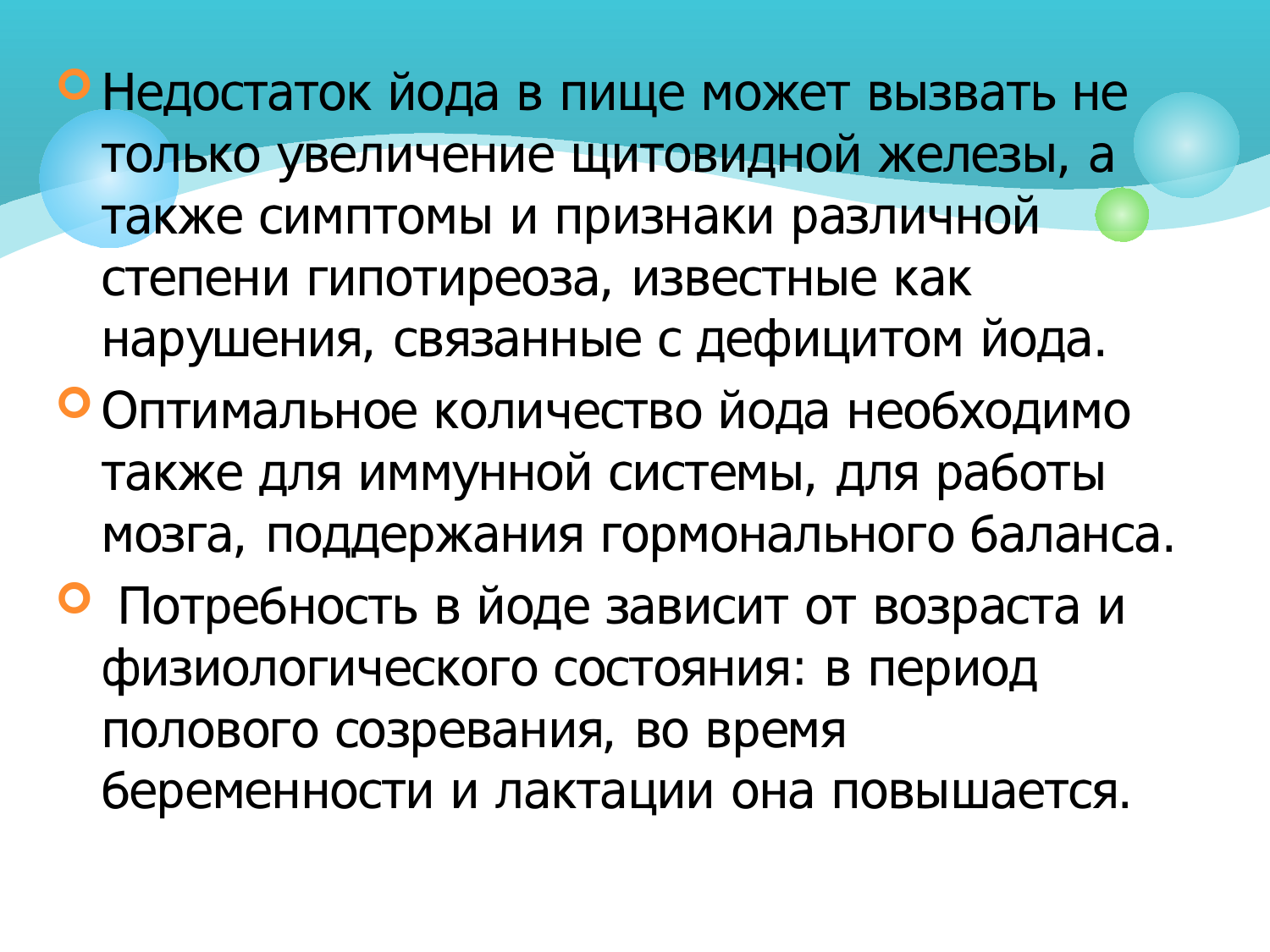

Недостаток йода в пище может вызвать не только увеличение щитовидной железы, а также симптомы и признаки различной степени гипотиреоза, известные как нарушения, связанные с дефицитом йода.
Оптимальное количество йода необходимо также для иммунной системы, для работы мозга, поддержания гормонального баланса.
 Потребность в йоде зависит от возраста и физиологического состояния: в период полового созревания, во время беременности и лактации она повышается.